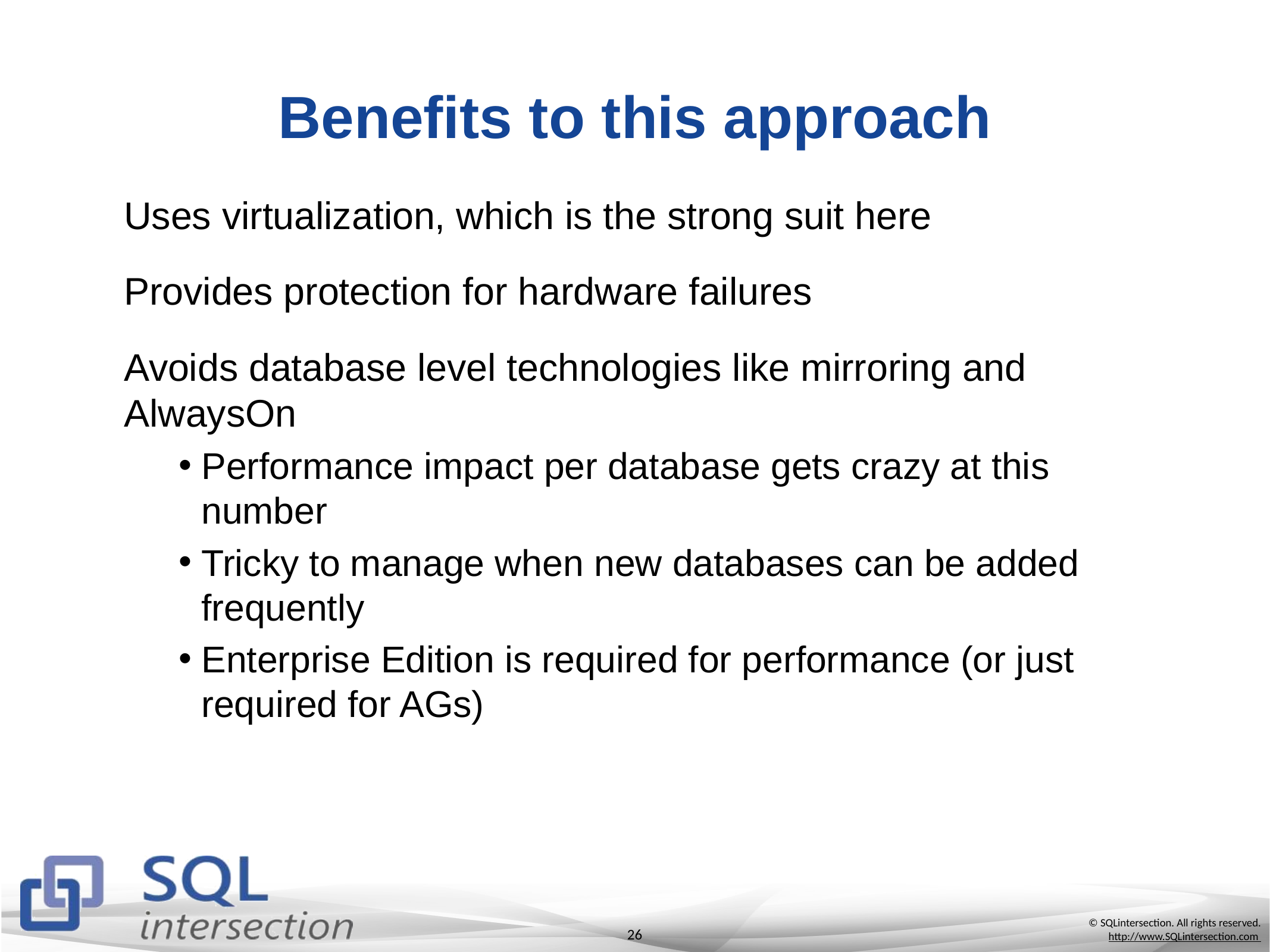

# Benefits to this approach
Uses virtualization, which is the strong suit here
Provides protection for hardware failures
Avoids database level technologies like mirroring and AlwaysOn
Performance impact per database gets crazy at this number
Tricky to manage when new databases can be added frequently
Enterprise Edition is required for performance (or just required for AGs)